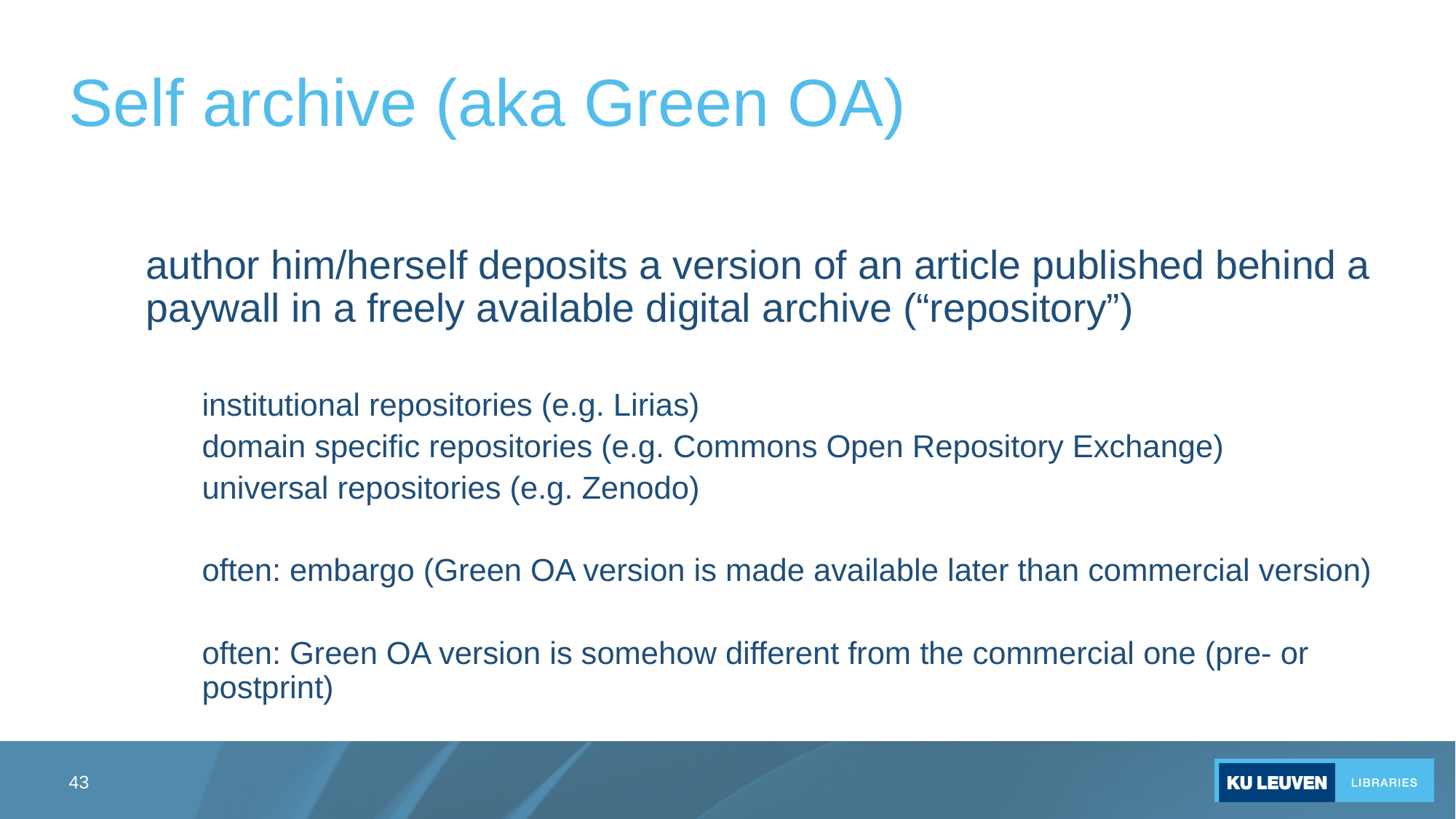

# Self archive (aka Green OA)
author him/herself deposits a version of an article published behind a paywall in a freely available digital archive (“repository”)

institutional repositories (e.g. Lirias)
domain specific repositories (e.g. Commons Open Repository Exchange)
universal repositories (e.g. Zenodo)

often: embargo (Green OA version is made available later than commercial version)

often: Green OA version is somehow different from the commercial one (pre- or postprint)
43